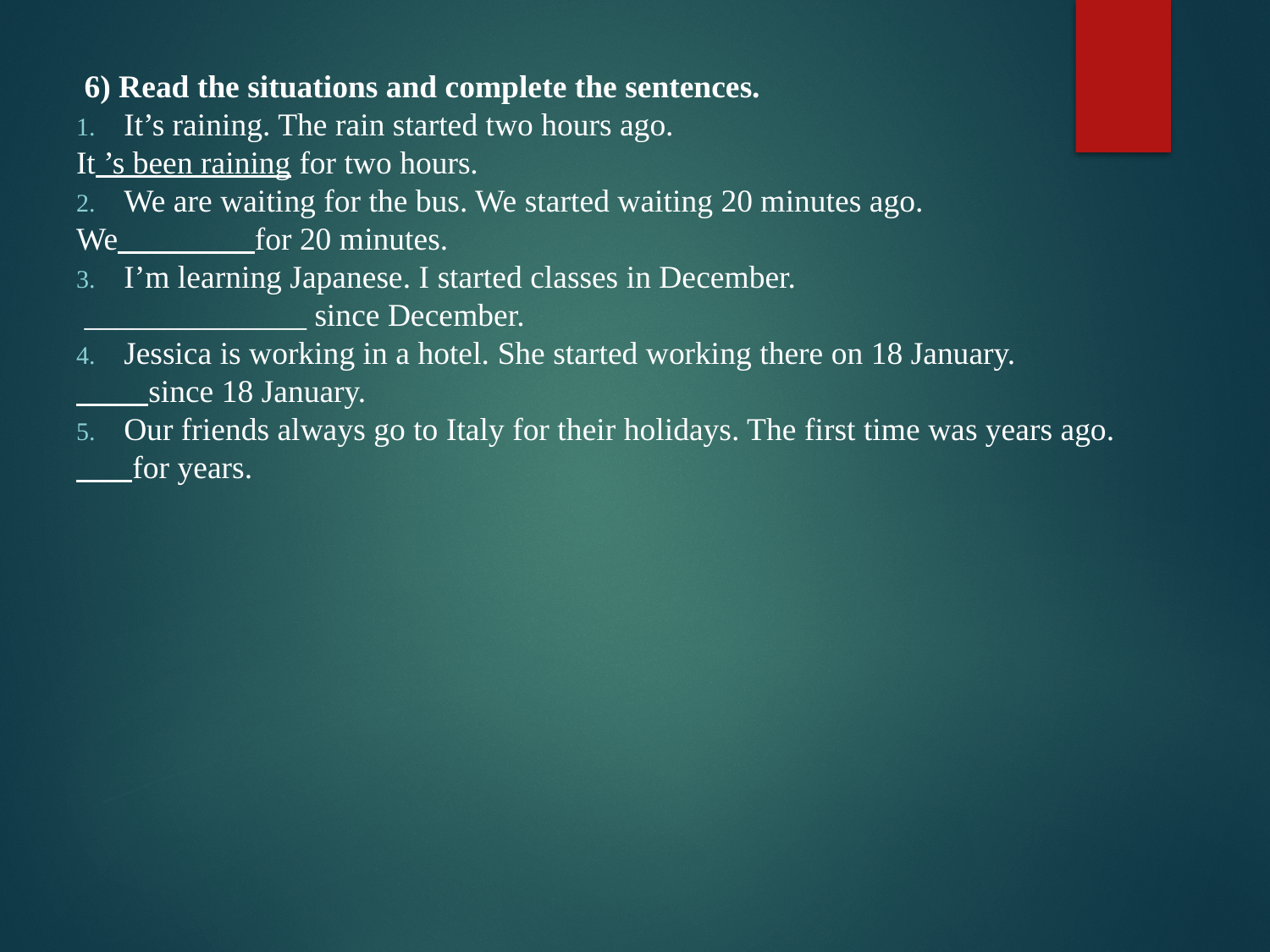

6) Read the situations and complete the sentences.
It’s raining. The rain started two hours ago.
It ’s been raining for two hours.
We are waiting for the bus. We started waiting 20 minutes ago.
We                 for 20 minutes.
I’m learning Japanese. I started classes in December.
 ______________ since December.
Jessica is working in a hotel. She started working there on 18 January.
         since 18 January.
Our friends always go to Italy for their holidays. The first time was years ago.
       for years.